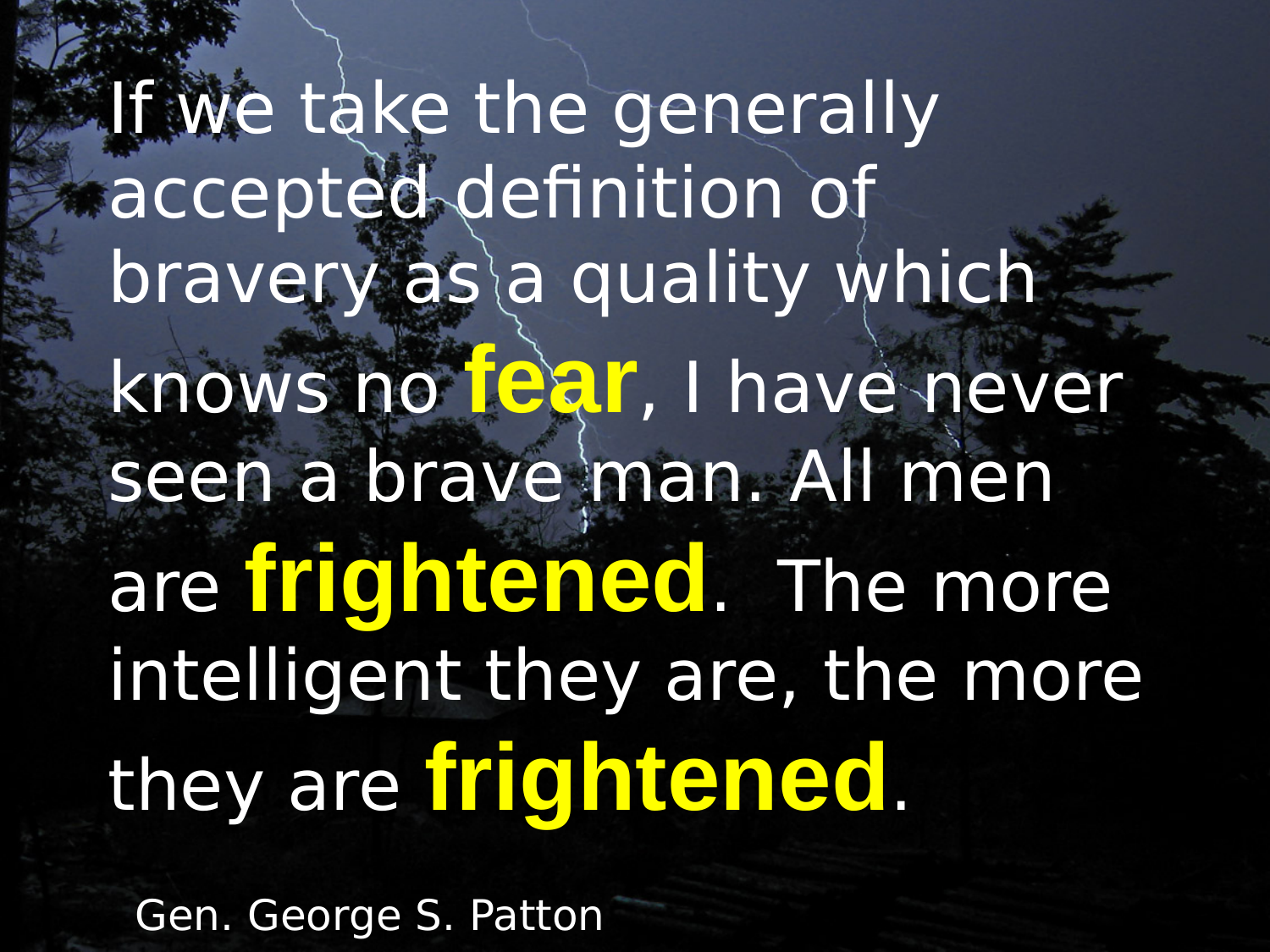

If we take the generally accepted definition of bravery as a quality which knows no fear, I have never seen a brave man. All men are frightened.  The more intelligent they are, the more they are frightened.
 Gen. George S. Patton